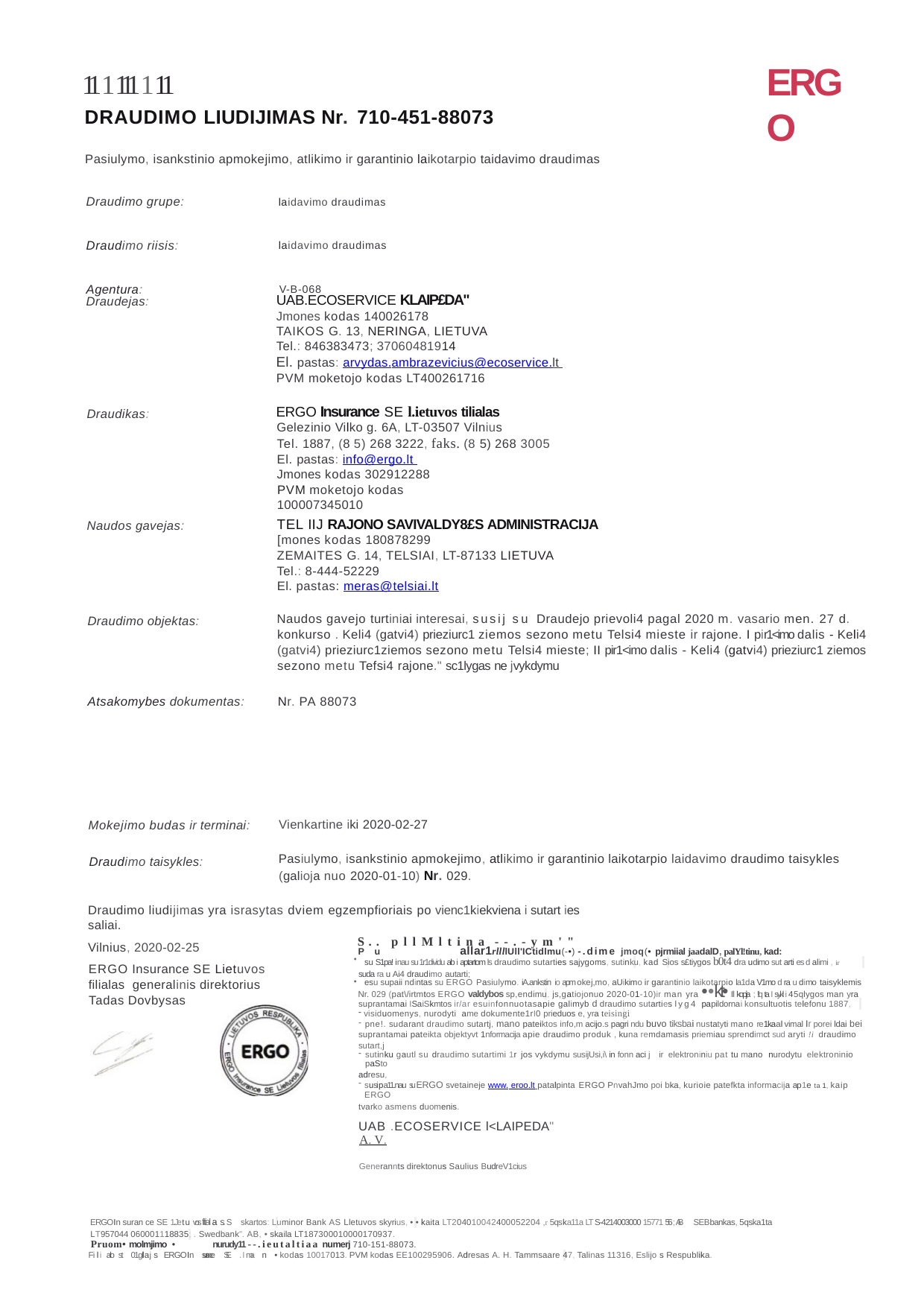

# ERGO
1111111 11
DRAUDIMO LIUDIJIMAS Nr. 710-451-88073
Pasiulymo, isankstinio apmokejimo, atlikimo ir garantinio laikotarpio taidavimo draudimas

Draudimo grupe:	laidavimo draudimas

Draudimo riisis:	laidavimo draudimas

Agentura:	V-B-068
UAB.ECOSERVICE KLAIP£DA"
Jmones kodas 140026178
TAIKOS G. 13, NERINGA, LIETUVA
Tel.: 846383473; 37060481914
El. pastas: arvydas.ambrazevicius@ecoservice.lt  PVM moketojo kodas LT400261716
Draudejas:
ERGO Insurance SE l.ietuvos tilialas
Gelezinio Vilko g. 6A, LT-03507 Vilnius
Tel. 1887, (8 5) 268 3222, faks. (8 5) 268 3005
El. pastas: info@ergo.lt  Jmones kodas 302912288
PVM moketojo kodas 100007345010
Draudikas:
TEL IIJ RAJONO SAVIVALDY8£S ADMINISTRACIJA
[mones kodas 180878299
ZEMAITES G. 14, TELSIAI, LT-87133 LIETUVA  Tel.: 8-444-52229
El. pastas: meras@telsiai.lt
Naudos gavejas:
Naudos gavejo turtiniai interesai, susij su Draudejo prievoli4 pagal 2020 m. vasario men. 27 d.  konkurso . Keli4 (gatvi4) prieziurc1 ziemos sezono metu Telsi4 mieste ir rajone. I pir1<imo dalis - Keli4  (gatvi4) prieziurc1ziemos sezono metu Telsi4 mieste; II pir1<imo dalis - Keli4 (gatvi4) prieziurc1 ziemos  sezono metu Tefsi4 rajone." sc1lygas ne jvykdymu
Draudimo objektas:
Nr. PA 88073
Atsakomybes dokumentas:
Vienkartine iki 2020-02-27
Mokejimo budas ir terminai:
Pasiulymo, isankstinio apmokejimo, atlikimo ir garantinio laikotarpio laidavimo draudimo taisykles  (galioja nuo 2020-01-10) Nr. 029.
Draudimo taisykles:
Draudimo liudijimas yra israsytas dviem egzempfioriais po vienc1kiekviena i sutart ies saliai.
Vilnius, 2020-02-25
ERGO Insurance SE Lietuvos filialas  generalinis direktorius
Tadas Dovbysas
S.. pllMltina --.-ym'"
allar1rllllUll'ICtidlmu(-•) -.dime jmoq(• pjrmiial jaadalD, palYl!tinu, kad:
P u
su S1pa! inau su 1r1dividu ab i aptartom ls draudimo sutarties sajygoms, sutinku, kad Sios s£tiygos b0t4 dra udimo sut arti es d alimi , ir
suda ra u Ai4 draudimo autarti;

esu supaii ndintas su ERGO Pasiulymo. iA.ankstin io apm okej,mo, aUikimo ir garantinio laikotarpio la1da V1mo d ra u dimo taisyklemis
Nr. 029 (pat\/irtmtos ERGO valdybos sp,endimu, js,gatiojonuo 2020-01-10)ir man yra ••kt• Ill kopija ; !lq ta I sykl i 4 5qlygos man yra  suprantamai ISaiSkmtos ir/ar esuinfonnuotasapie galimyb d draudimo sutarties lyg4 papildornai konsultuotis telefonu 1887,
visiduomenys, nurodyti ame dokumente1rI0 prieduos e, yra teisingi
pne!. sudarant draudimo sutartj, mano pateiktos info,m acijo.s pagri ndu buvo tiksbai nustatyti mano re1kaal vimal Ir porei ldai bei
suprantamai pateikta objektyvt 1nformacija apie draudimo produk , kuna remdamasis priemiau sprendimct sud aryti !i draudimo
sutart,j
sutinku gautl su draudimo sutartimi 1r   jos vykdymu susijUsi,i\ in fonn aci j    ir  elektroniniu pat tu mano  nurodytu  elektroninio paSto
adresu,
susipa11.nau su  ERGO svetaineje www. eroo.lt patalpinta ERGO PnvahJmo poi bka, kurioie patefkta informacija ap1e ta 1, kaip ERGO
tvarko asmens duomenis.
UAB .ECOSERVICE l<LAIPEDA"

A. V.
Generannts direktonus Saulius BudreV1cius
ERGOIn suran ce SE 1.Jet u vos fitial a s. S skartos: Luminor Bank AS Lletuvos skyrius, • • kaita LT204010042400052204 ,r 5qska11a LT S-4214003000 15771 56; AB SEBbankas, 5qska1ta  LT957044 060001118835; . Swedbank". AB, • skaila LT187300010000170937.
Pruom• molmjimo  •	nurudy11 --.ieutaltiaa numerj 710-151-88073.
Fi l i   alo    st       01gllaj  s  ERGOIn    surance	SE . I ma n • kodas 10017013. PVM kodas EE100295906. Adresas A. H. Tammsaare 47, Talinas 11316, Eslijo s Respublika.